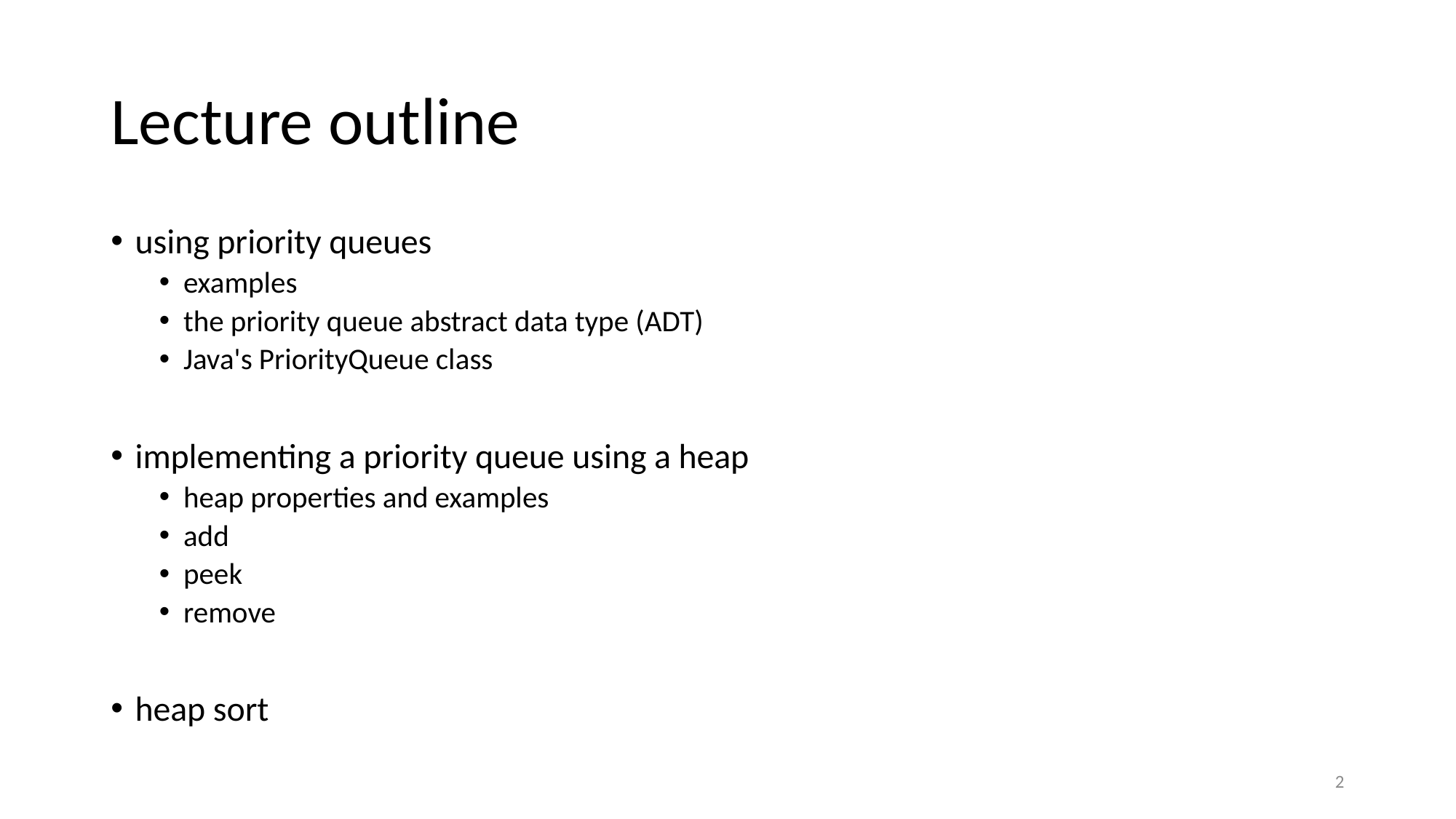

# Lecture outline
using priority queues
examples
the priority queue abstract data type (ADT)
Java's PriorityQueue class

implementing a priority queue using a heap
heap properties and examples
add
peek
remove

heap sort

2